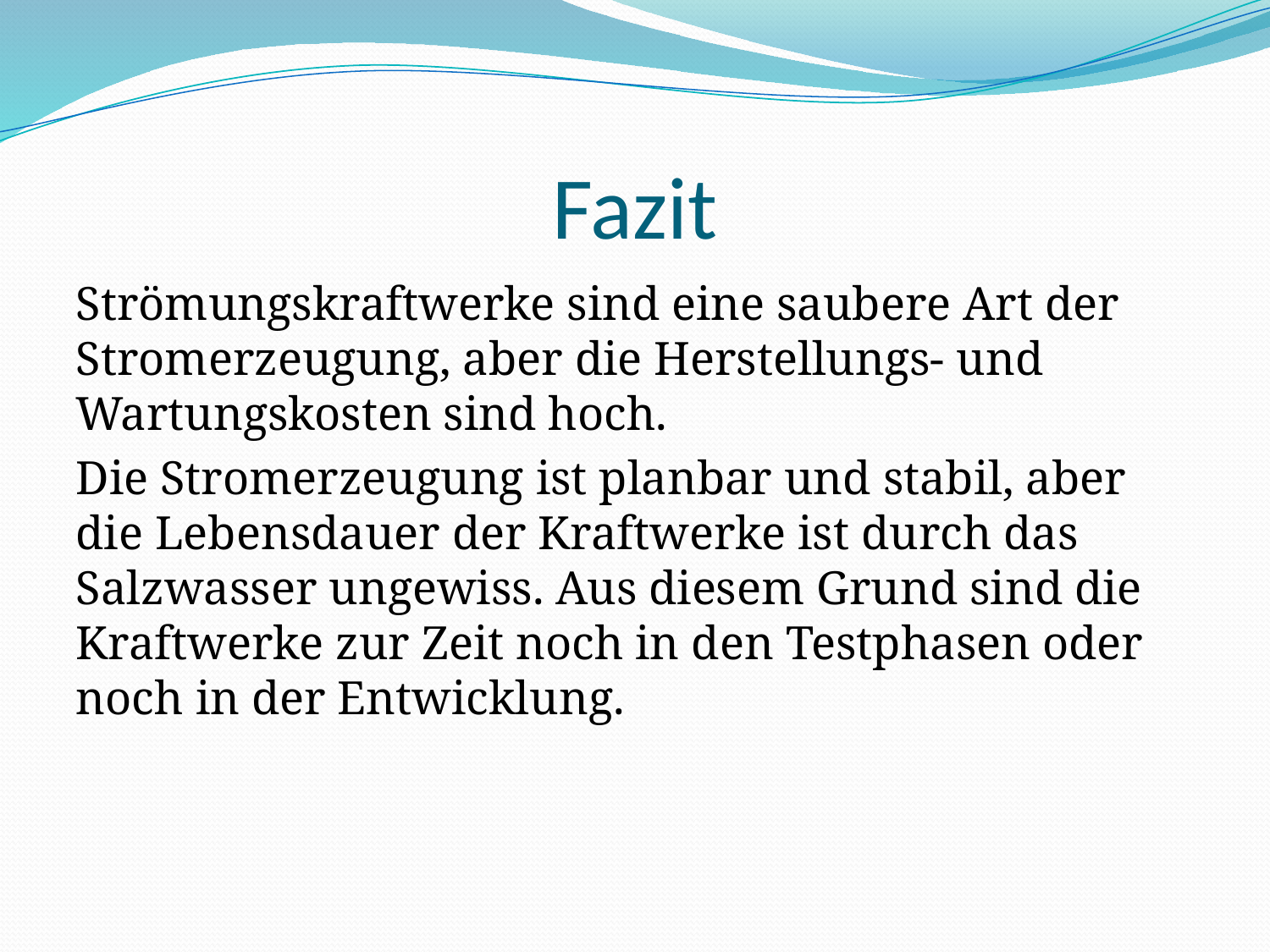

# Fazit
Strömungskraftwerke sind eine saubere Art der Stromerzeugung, aber die Herstellungs- und Wartungskosten sind hoch.
Die Stromerzeugung ist planbar und stabil, aber die Lebensdauer der Kraftwerke ist durch das Salzwasser ungewiss. Aus diesem Grund sind die Kraftwerke zur Zeit noch in den Testphasen oder noch in der Entwicklung.